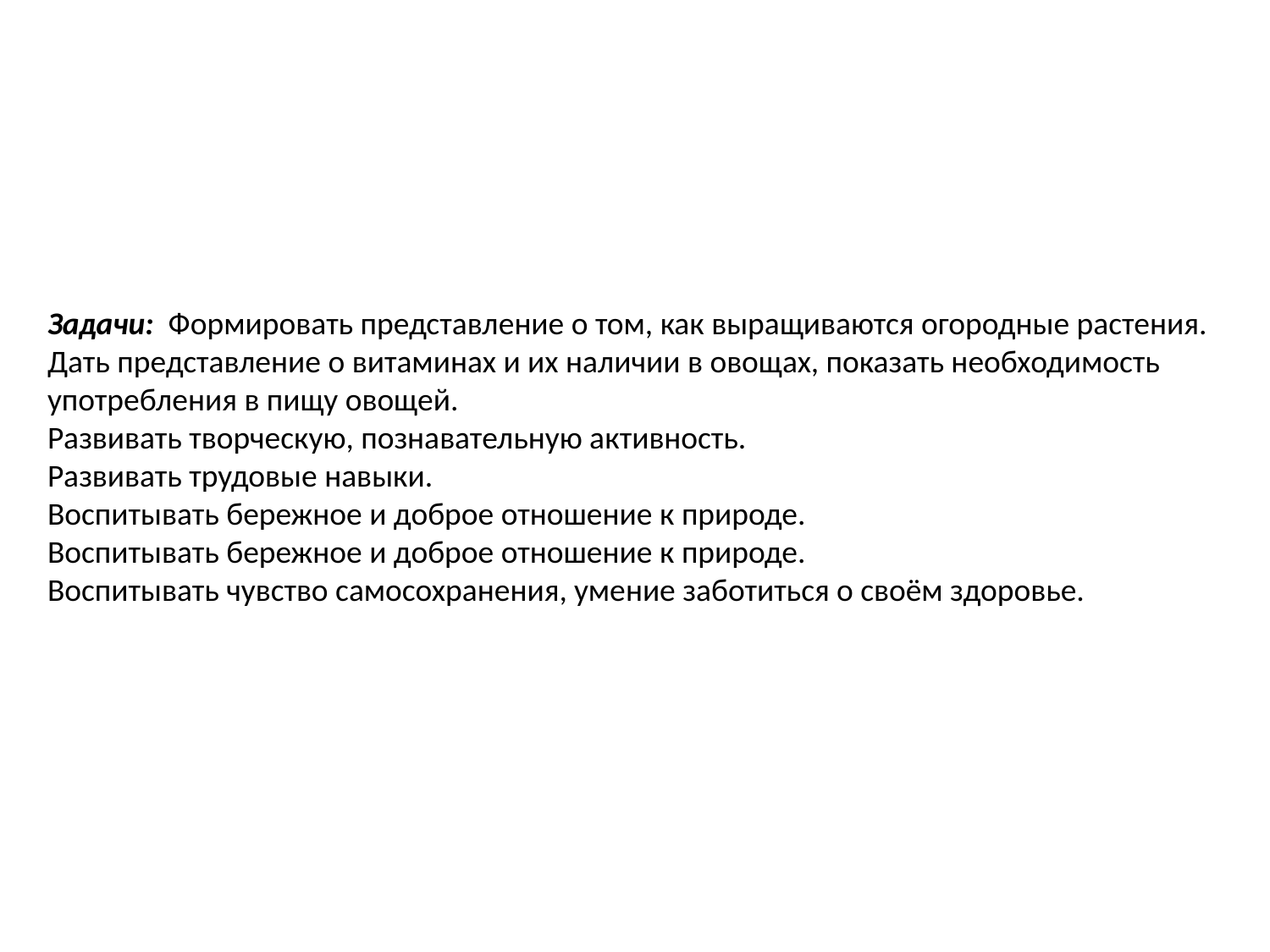

Задачи:  Формировать представление о том, как выращиваются огородные растения.
Дать представление о витаминах и их наличии в овощах, показать необходимость употребления в пищу овощей.
Развивать творческую, познавательную активность.
Развивать трудовые навыки.
Воспитывать бережное и доброе отношение к природе.
Воспитывать бережное и доброе отношение к природе.
Воспитывать чувство самосохранения, умение заботиться о своём здоровье.